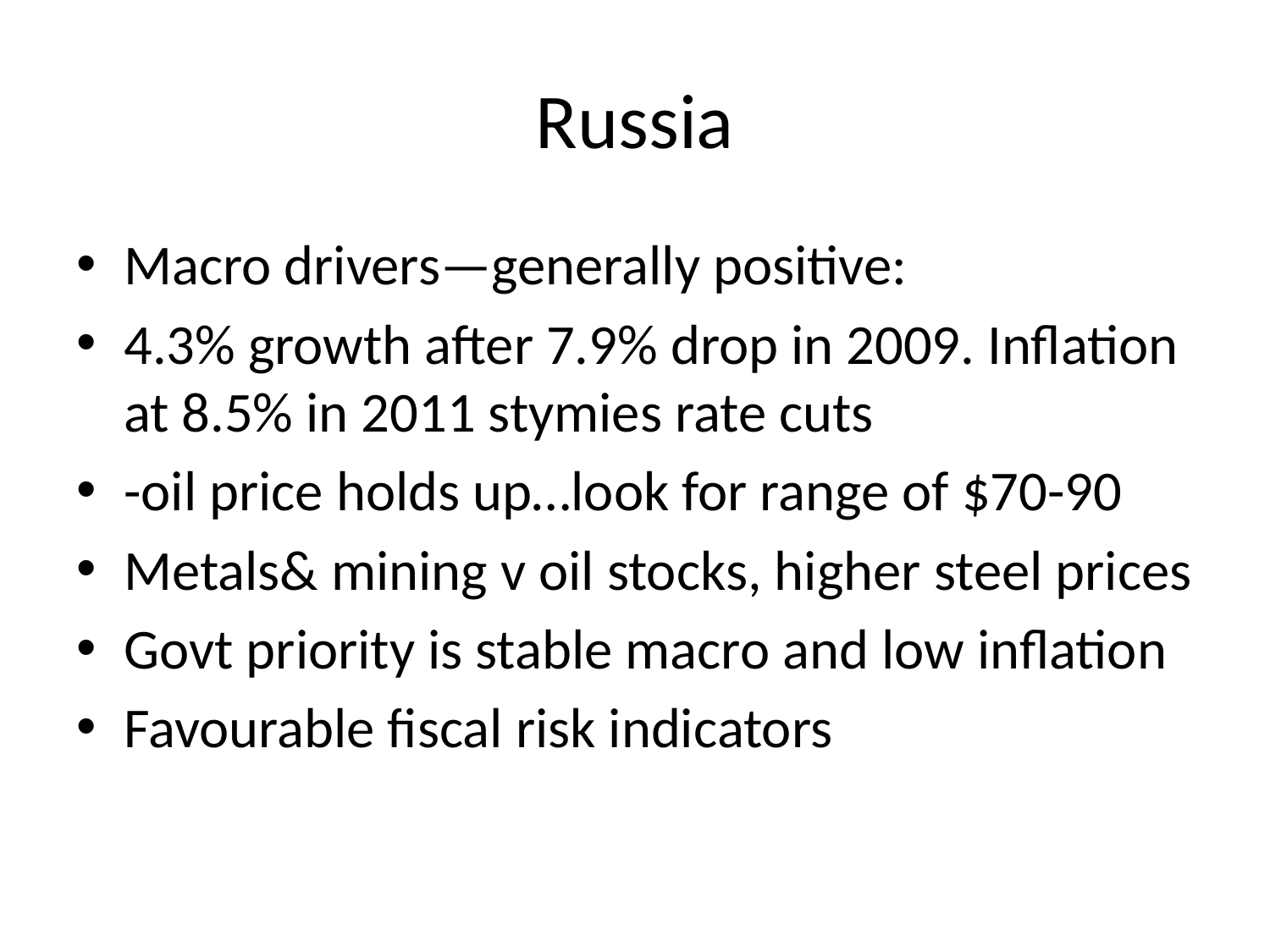

# Russia
Macro drivers—generally positive:
4.3% growth after 7.9% drop in 2009. Inflation  at 8.5% in 2011 stymies rate cuts
-oil price holds up…look for range of $70-90
Metals& mining v oil stocks, higher steel prices
Govt priority is stable macro and low inflation
Favourable fiscal risk indicators